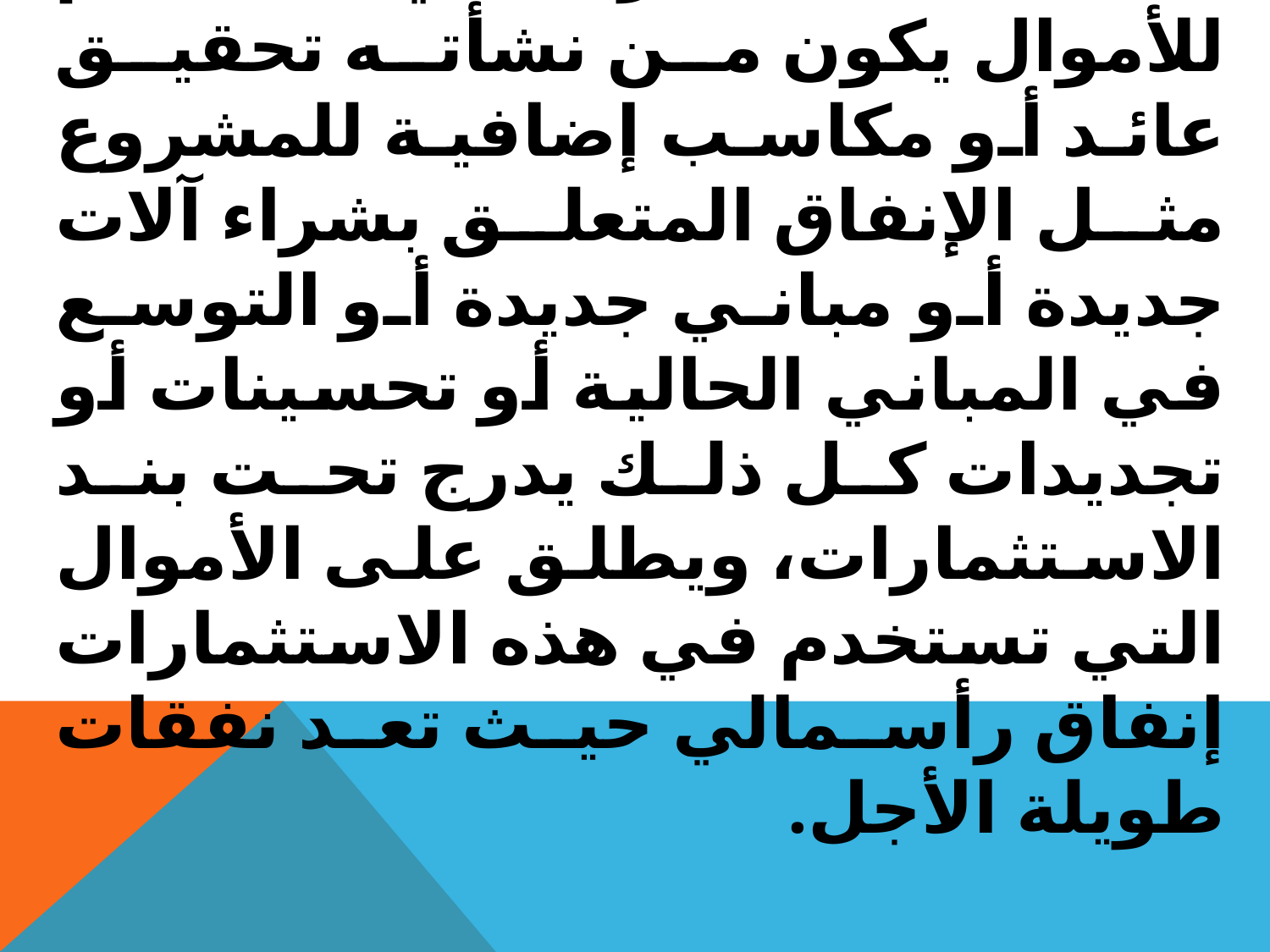

يقصد بالاستثمارات أي استخدام للأموال يكون من نشأته تحقيق عائد أو مكاسب إضافية للمشروع مثل الإنفاق المتعلق بشراء آلات جديدة أو مباني جديدة أو التوسع في المباني الحالية أو تحسينات أو تجديدات كل ذلك يدرج تحت بند الاستثمارات، ويطلق على الأموال التي تستخدم في هذه الاستثمارات إنفاق رأسمالي حيث تعد نفقات طويلة الأجل.